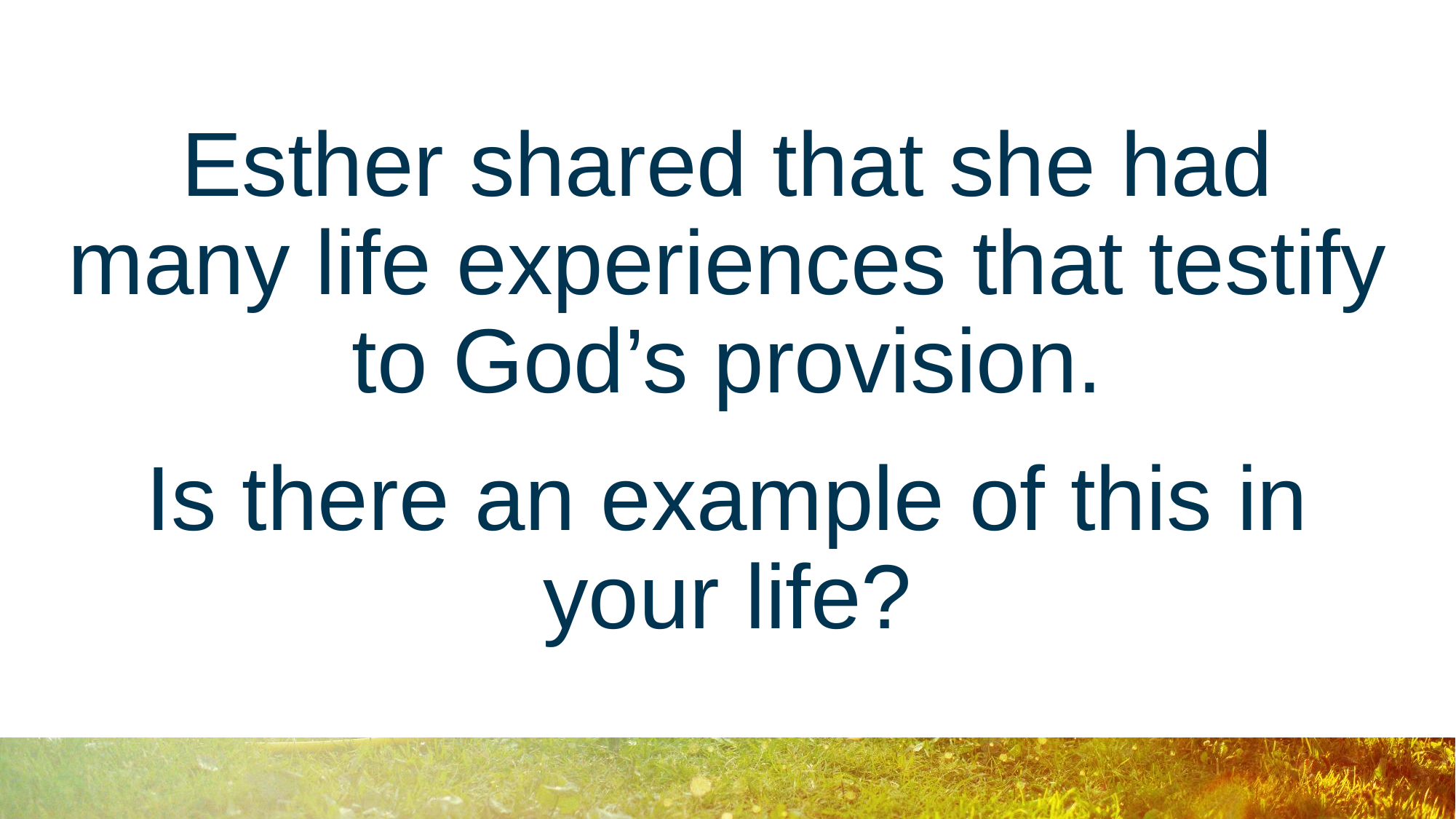

# Esther shared that she had many life experiences that testify to God’s provision. Is there an example of this in your life?